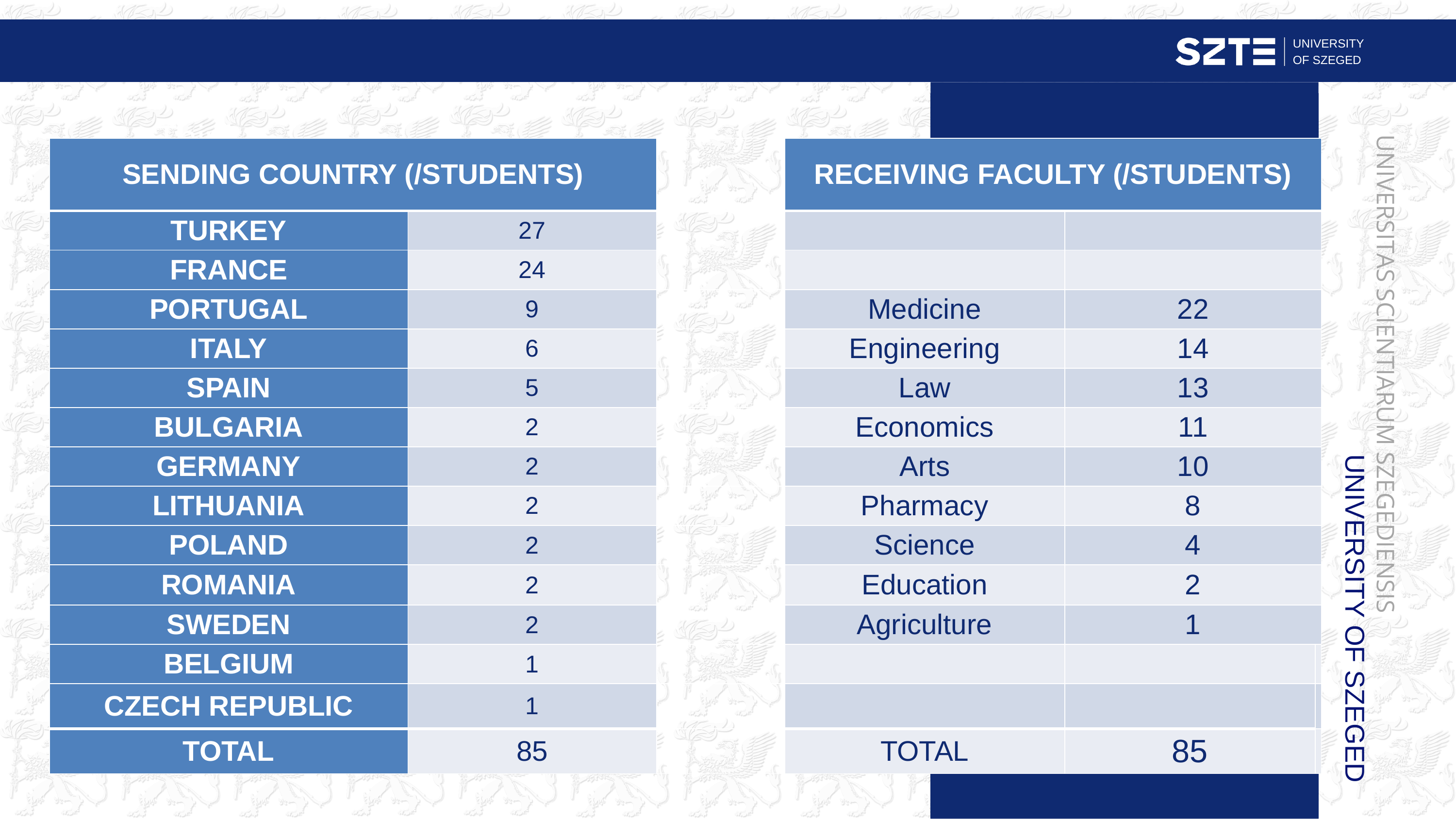

UNIVERSITY
OF SZEGED

,,Think
boldly...!”
UNIVERSITY OF SZEGED
UNIVERSITAS SCIENTIARUM SZEGEDIENSIS
| SENDING COUNTRY (/STUDENTS) |  |  | RECEIVING FACULTY (/STUDENTS) |  |  |
| --- | --- | --- | --- | --- | --- |
| TURKEY | 27 |  |  |  |  |
| FRANCE | 24 |  |  |  |  |
| PORTUGAL | 9 |  | Medicine | 22 |  |
| ITALY | 6 |  | Engineering | 14 |  |
| SPAIN | 5 |  | Law | 13 |  |
| Bulgaria | 2 |  | Economics | 11 |  |
| GERMANY | 2 |  | Arts | 10 |  |
| LITHUANIA | 2 |  | Pharmacy | 8 |  |
| POLAND | 2 |  | Science | 4 |  |
| ROMANIA | 2 |  | Education | 2 |  |
| SWEDEN | 2 |  | Agriculture | 1 |  |
| BELGIUM | 1 |  |  |  |  |
| CZECH REPUBLIC | 1 |  |  |  |  |
| TOTAL | 85 |  | TOTAL | 85 |  |